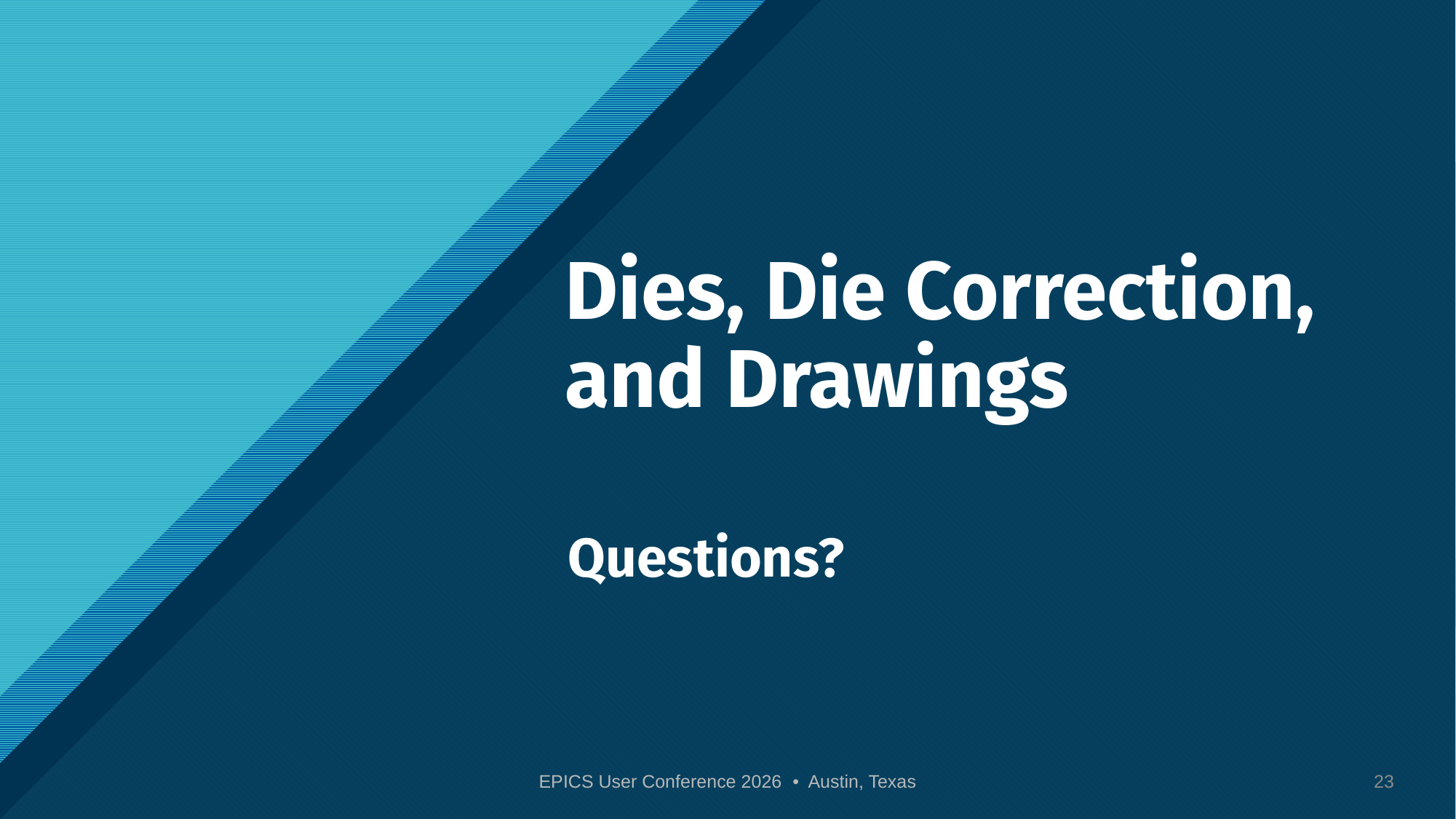

# Dies, Die Correction, and Drawings
Questions?
EPICS User Conference 2026  •  Austin, Texas
23